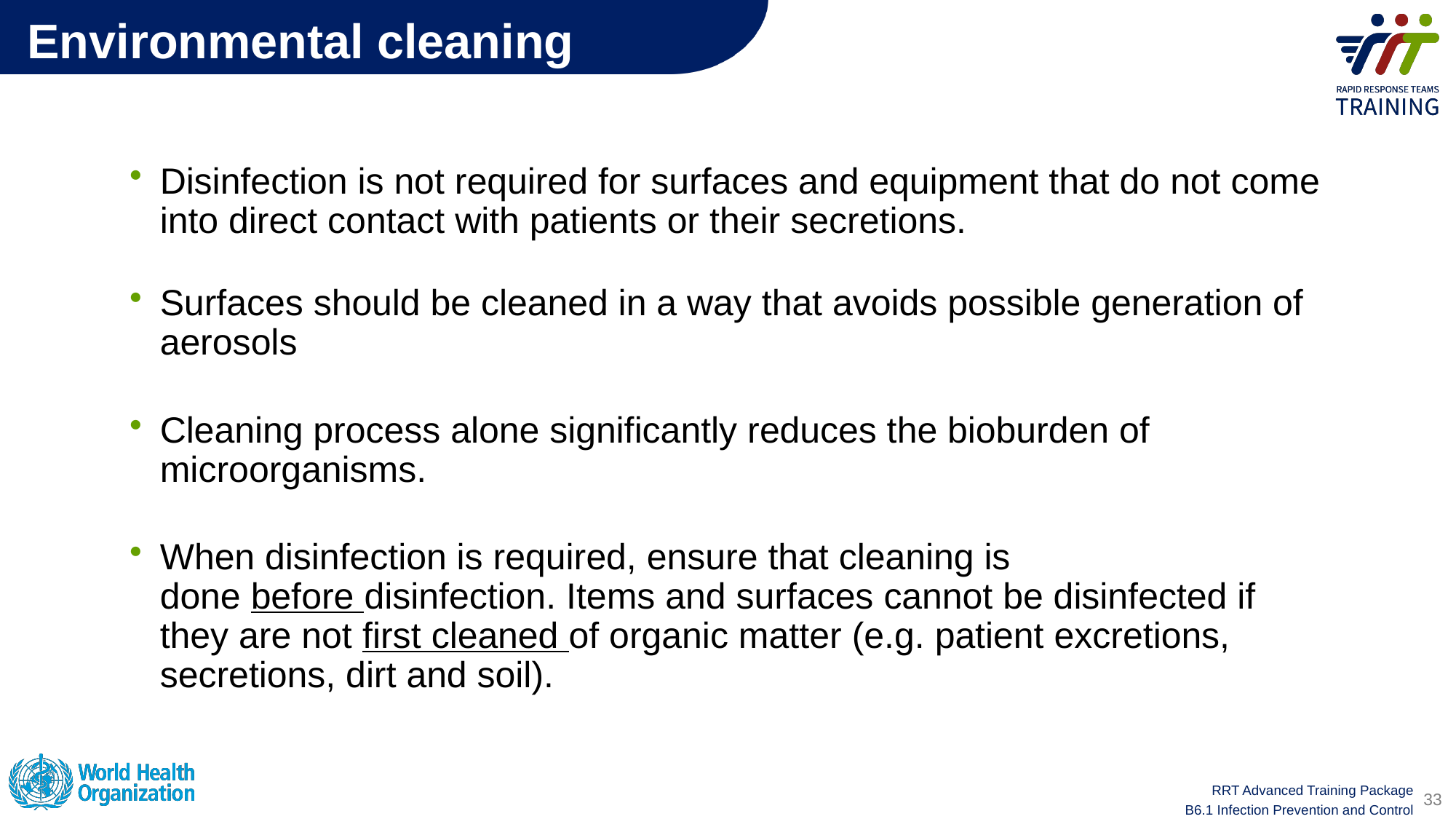

Environmental cleaning

Disinfection is not required for surfaces and equipment that do not come into direct contact with patients or their secretions.

Surfaces should be cleaned in a way that avoids possible generation of aerosols

Cleaning process alone significantly reduces the bioburden of microorganisms.

When disinfection is required, ensure that cleaning is done before disinfection. Items and surfaces cannot be disinfected if they are not first cleaned of organic matter (e.g. patient excretions, secretions, dirt and soil).